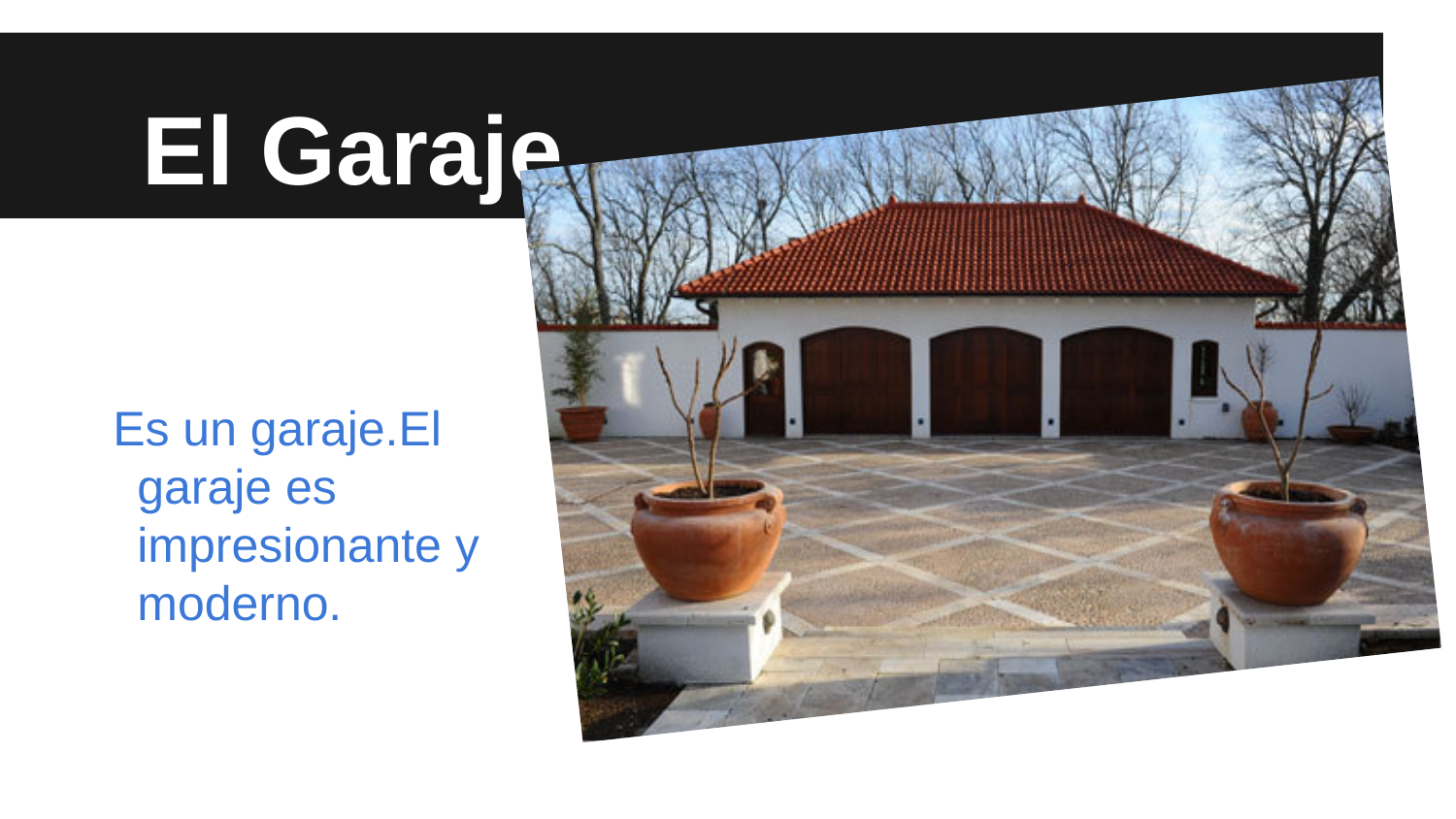

# El Garaje

Es un garaje.El garaje es impresionante y moderno.